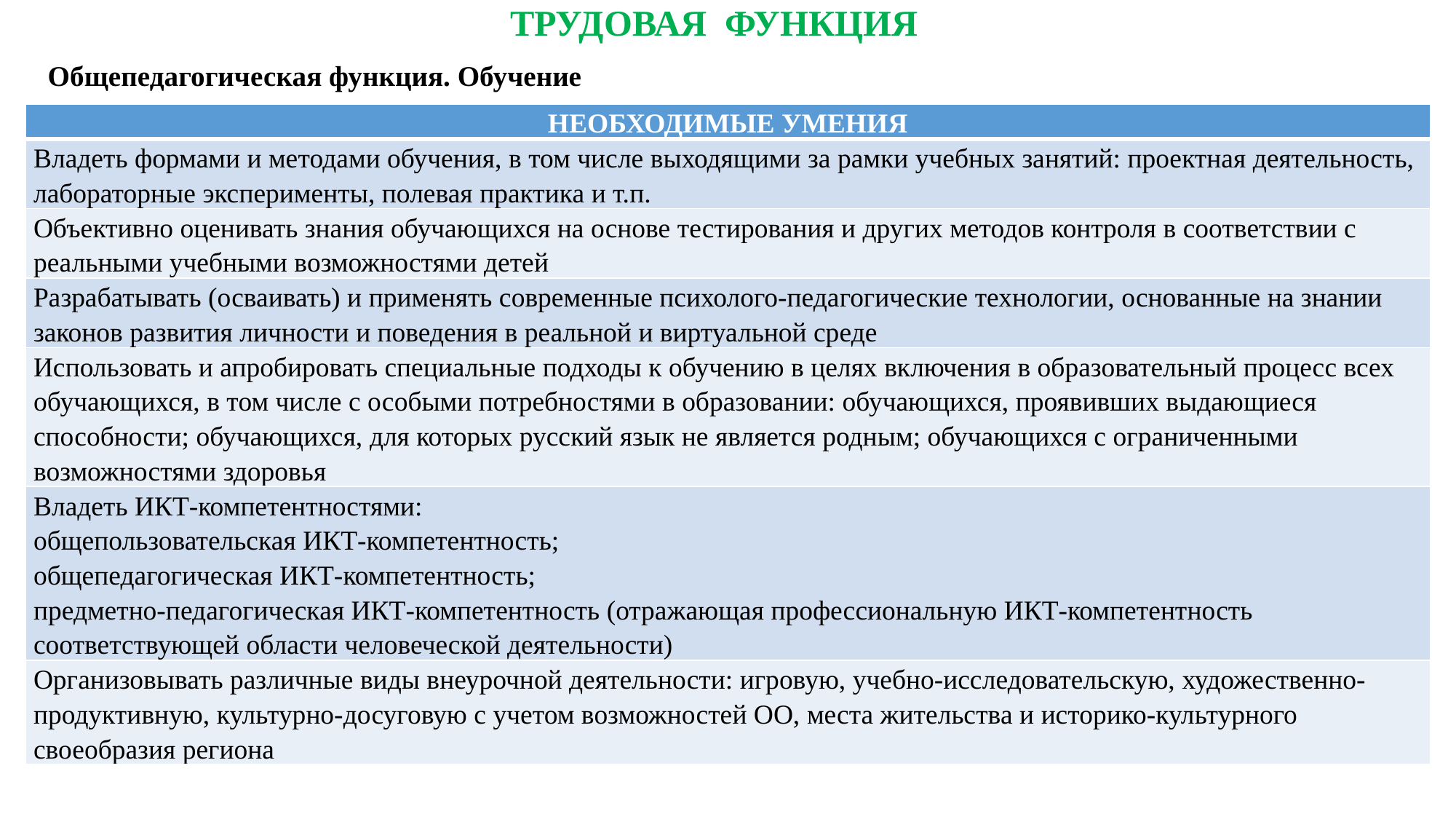

# ТРУДОВАЯ  ФУНКЦИЯ
Общепедагогическая функция. Обучение
| НЕОБХОДИМЫЕ УМЕНИЯ |
| --- |
| Владеть формами и методами обучения, в том числе выходящими за рамки учебных занятий: проектная деятельность, лабораторные эксперименты, полевая практика и т.п. |
| Объективно оценивать знания обучающихся на основе тестирования и других методов контроля в соответствии с реальными учебными возможностями детей |
| Разрабатывать (осваивать) и применять современные психолого-педагогические технологии, основанные на знании законов развития личности и поведения в реальной и виртуальной среде |
| Использовать и апробировать специальные подходы к обучению в целях включения в образовательный процесс всех обучающихся, в том числе с особыми потребностями в образовании: обучающихся, проявивших выдающиеся способности; обучающихся, для которых русский язык не является родным; обучающихся с ограниченными возможностями здоровья |
| Владеть ИКТ-компетентностями: общепользовательская ИКТ-компетентность; общепедагогическая ИКТ-компетентность; предметно-педагогическая ИКТ-компетентность (отражающая профессиональную ИКТ-компетентность соответствующей области человеческой деятельности) |
| Организовывать различные виды внеурочной деятельности: игровую, учебно-исследовательскую, художественно-продуктивную, культурно-досуговую с учетом возможностей ОО, места жительства и историко-культурного своеобразия региона |